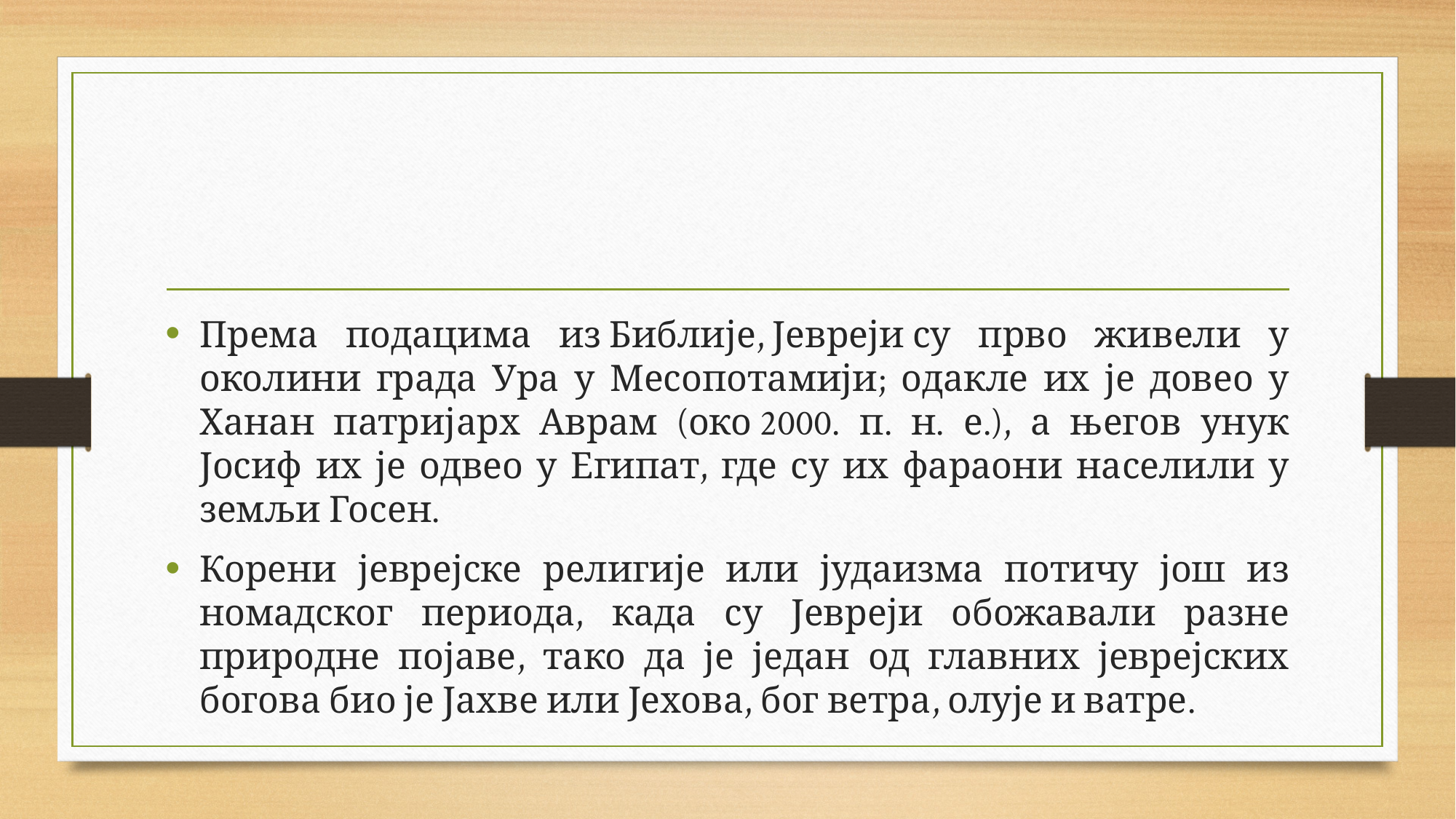

Према подацима из Библије, Јевреји су прво живели у околини града Ура у Месопотамији; одакле их је довео у Ханан патријарх Аврам (око 2000. п. н. е.), а његов унук Јосиф их је одвео у Египат, где су их фараони населили у земљи Госен.
Корени јеврејске религије или јудаизма потичу још из номадског периода, када су Јевреји обожавали разне природне појаве, тако да је један од главних јеврејских богова био је Јахве или Јехова, бог ветра, олује и ватре.